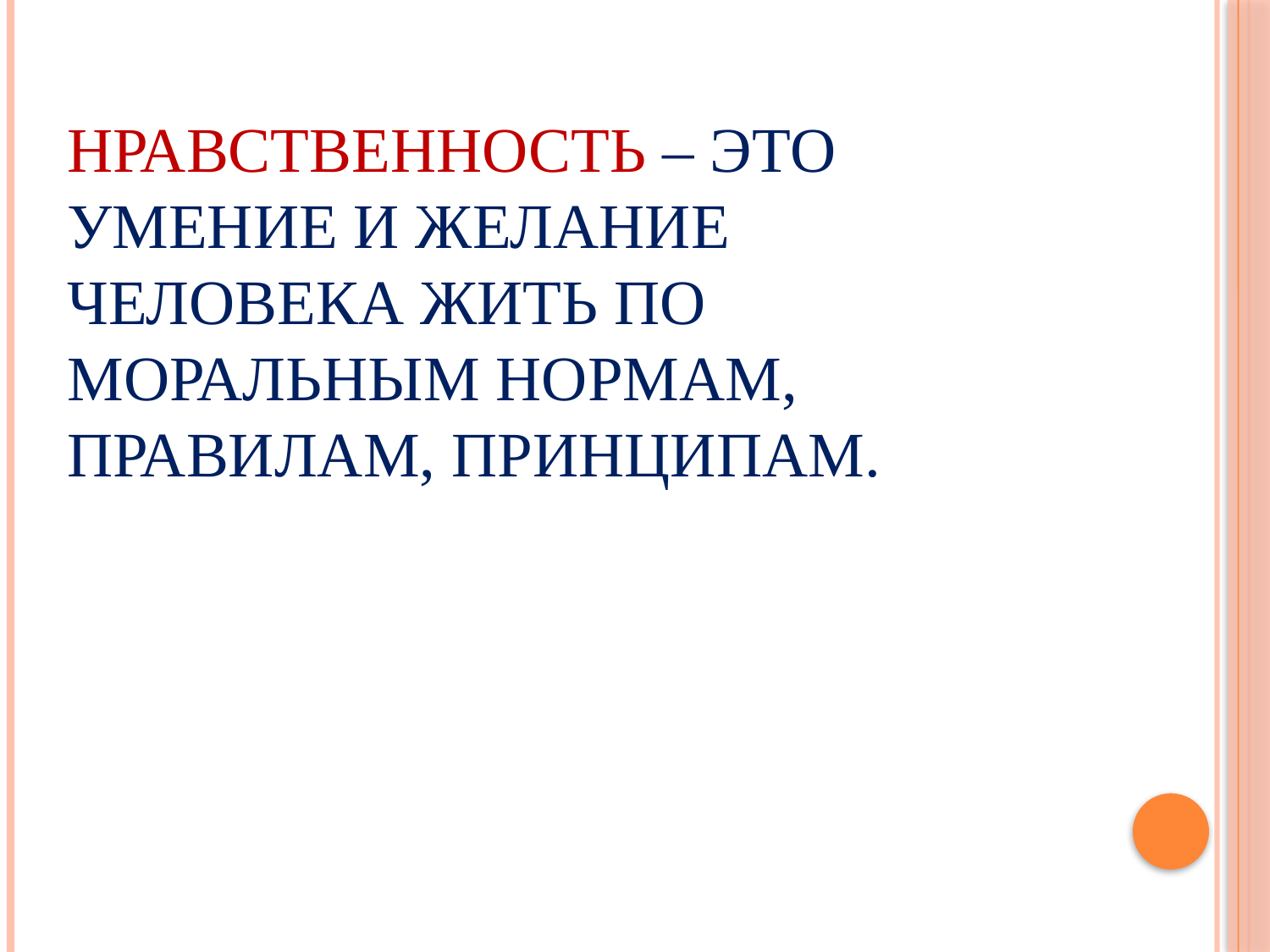

# Нравственность – это умение и желание человека жить по моральным нормам, правилам, принципам.